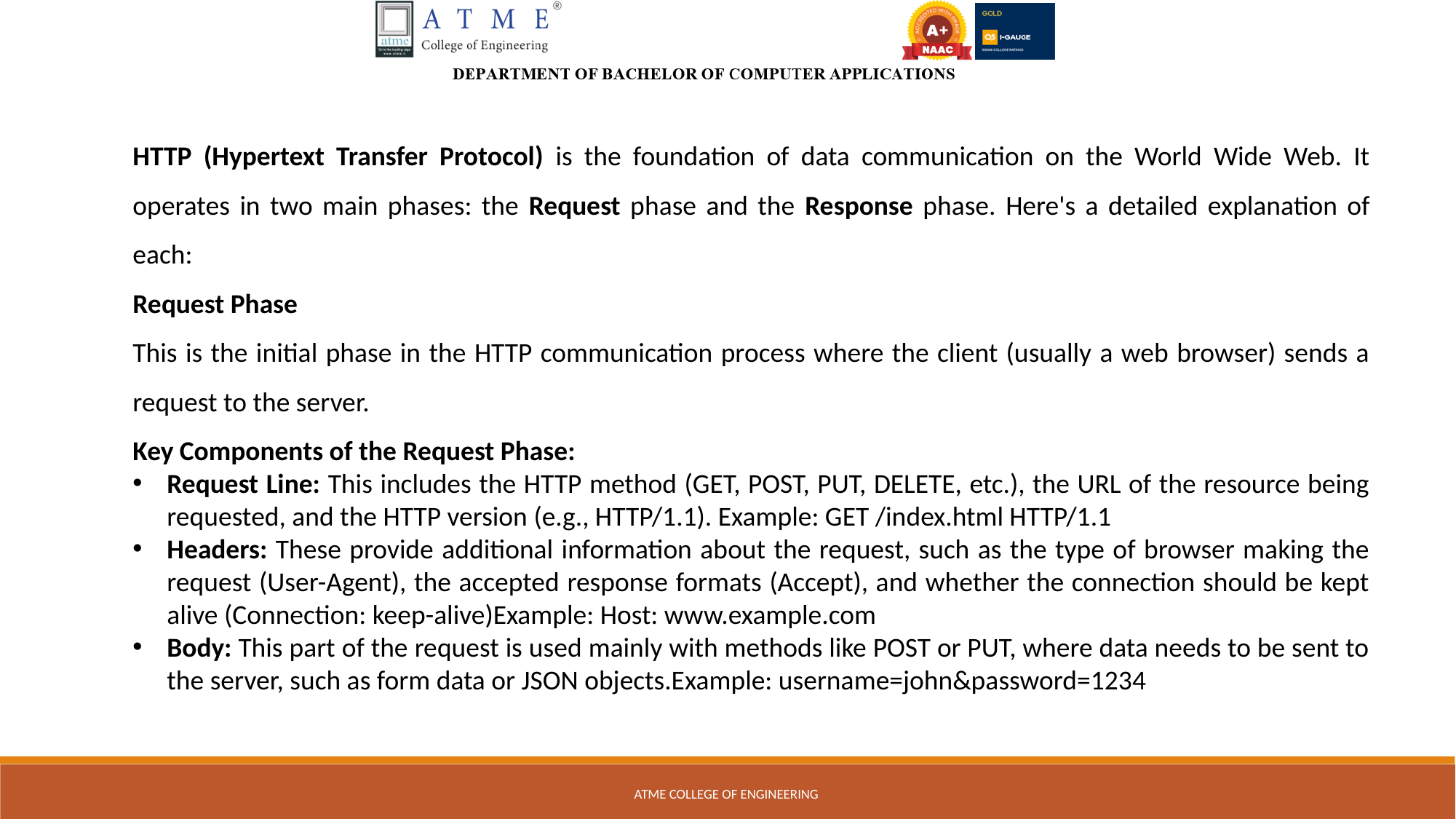

HTTP (Hypertext Transfer Protocol) is the foundation of data communication on the World Wide Web. It operates in two main phases: the Request phase and the Response phase. Here's a detailed explanation of each:
Request Phase
This is the initial phase in the HTTP communication process where the client (usually a web browser) sends a request to the server.
Key Components of the Request Phase:
Request Line: This includes the HTTP method (GET, POST, PUT, DELETE, etc.), the URL of the resource being requested, and the HTTP version (e.g., HTTP/1.1). Example: GET /index.html HTTP/1.1
Headers: These provide additional information about the request, such as the type of browser making the request (User-Agent), the accepted response formats (Accept), and whether the connection should be kept alive (Connection: keep-alive)Example: Host: www.example.com
Body: This part of the request is used mainly with methods like POST or PUT, where data needs to be sent to the server, such as form data or JSON objects.Example: username=john&password=1234

ATME COLLEGE OF ENGINEERING